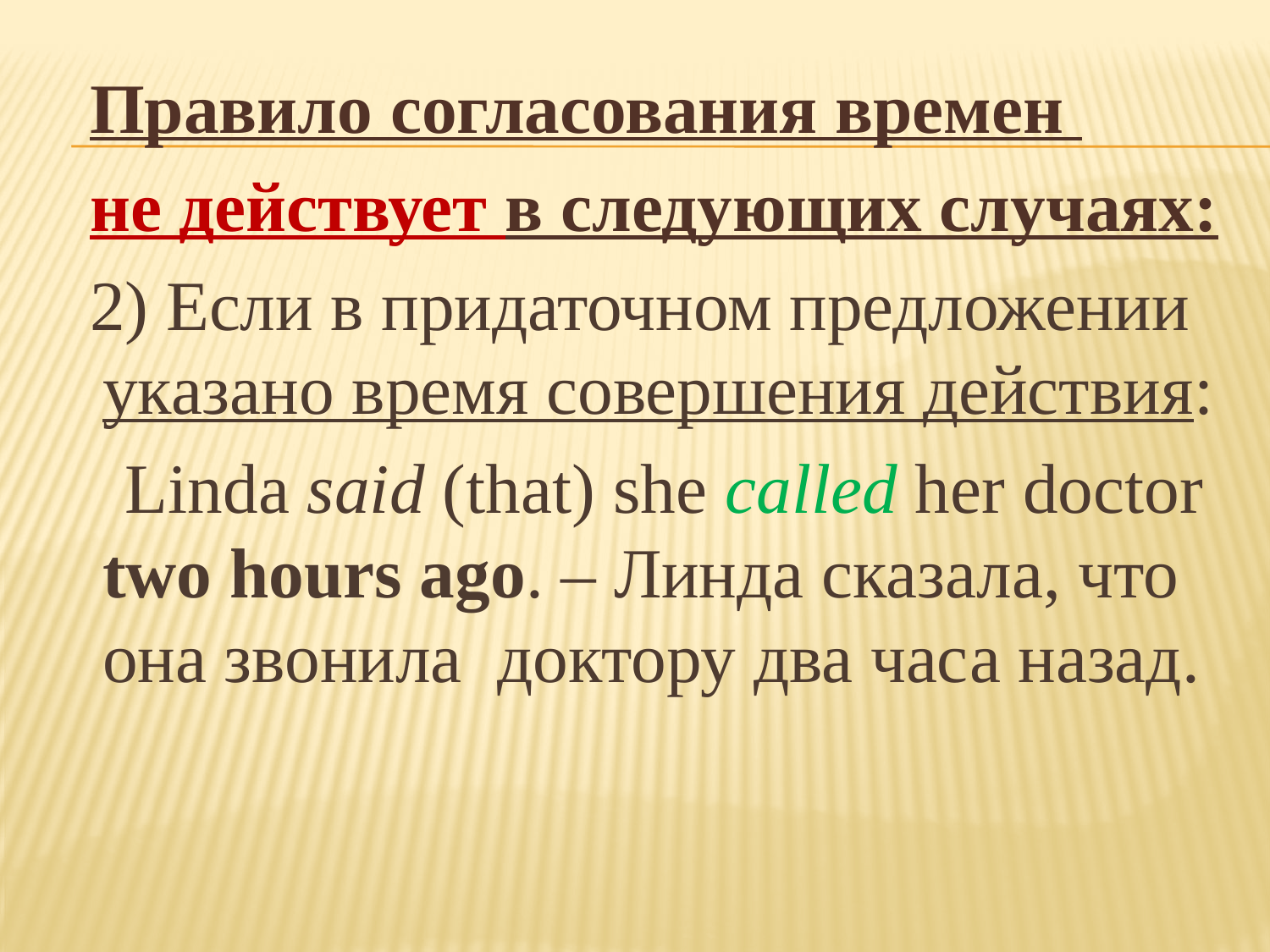

#
  Правило согласования времен
  не действует в следующих случаях:
  2) Если в придаточном предложении указано время совершения действия:
    Linda said (that) she called her doctor two hours ago. – Линда сказала, что она звонила  доктору два часа назад.